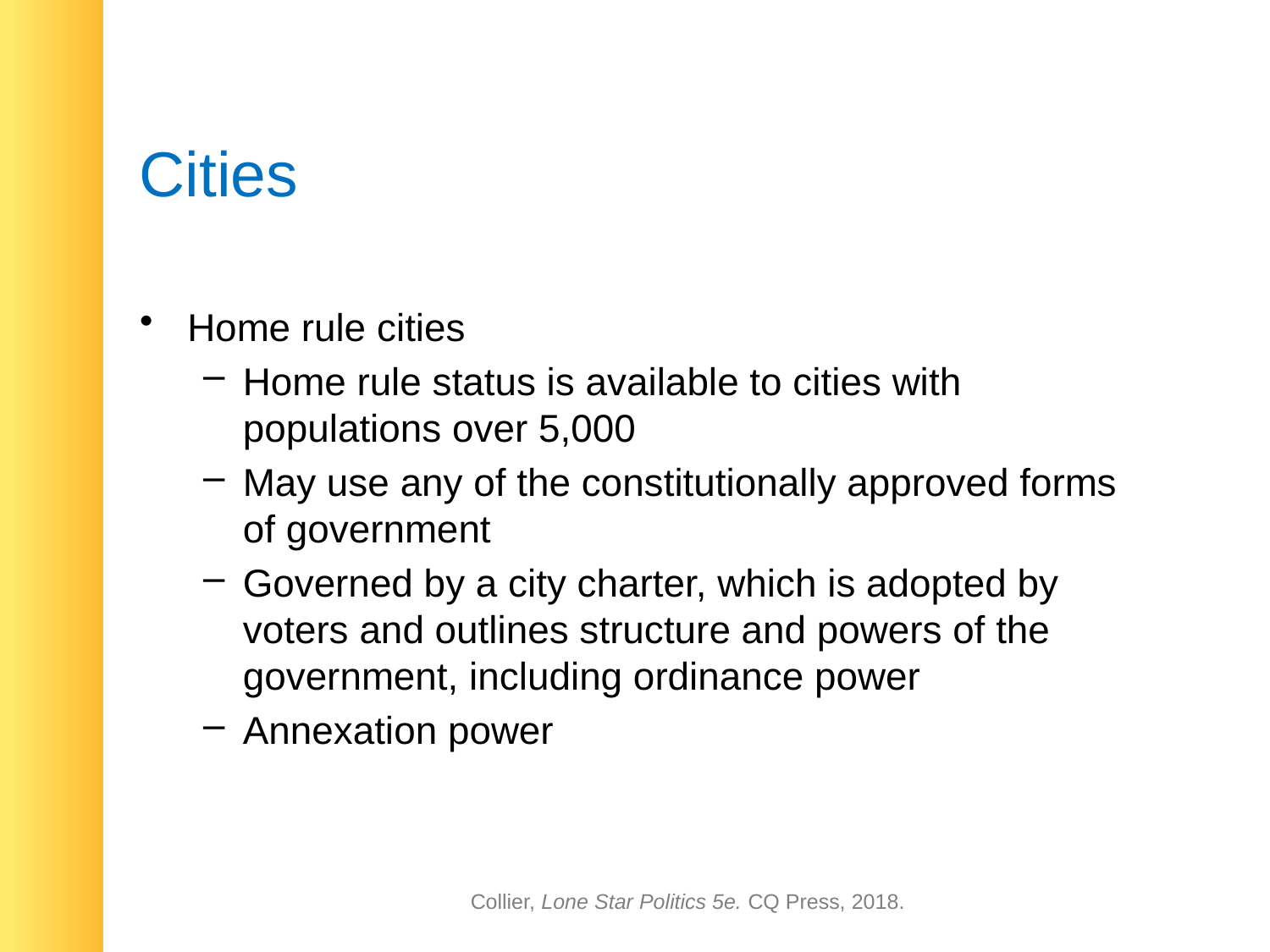

# Cities
Home rule cities
Home rule status is available to cities with populations over 5,000
May use any of the constitutionally approved forms of government
Governed by a city charter, which is adopted by voters and outlines structure and powers of the government, including ordinance power
Annexation power
Collier, Lone Star Politics 5e. CQ Press, 2018.